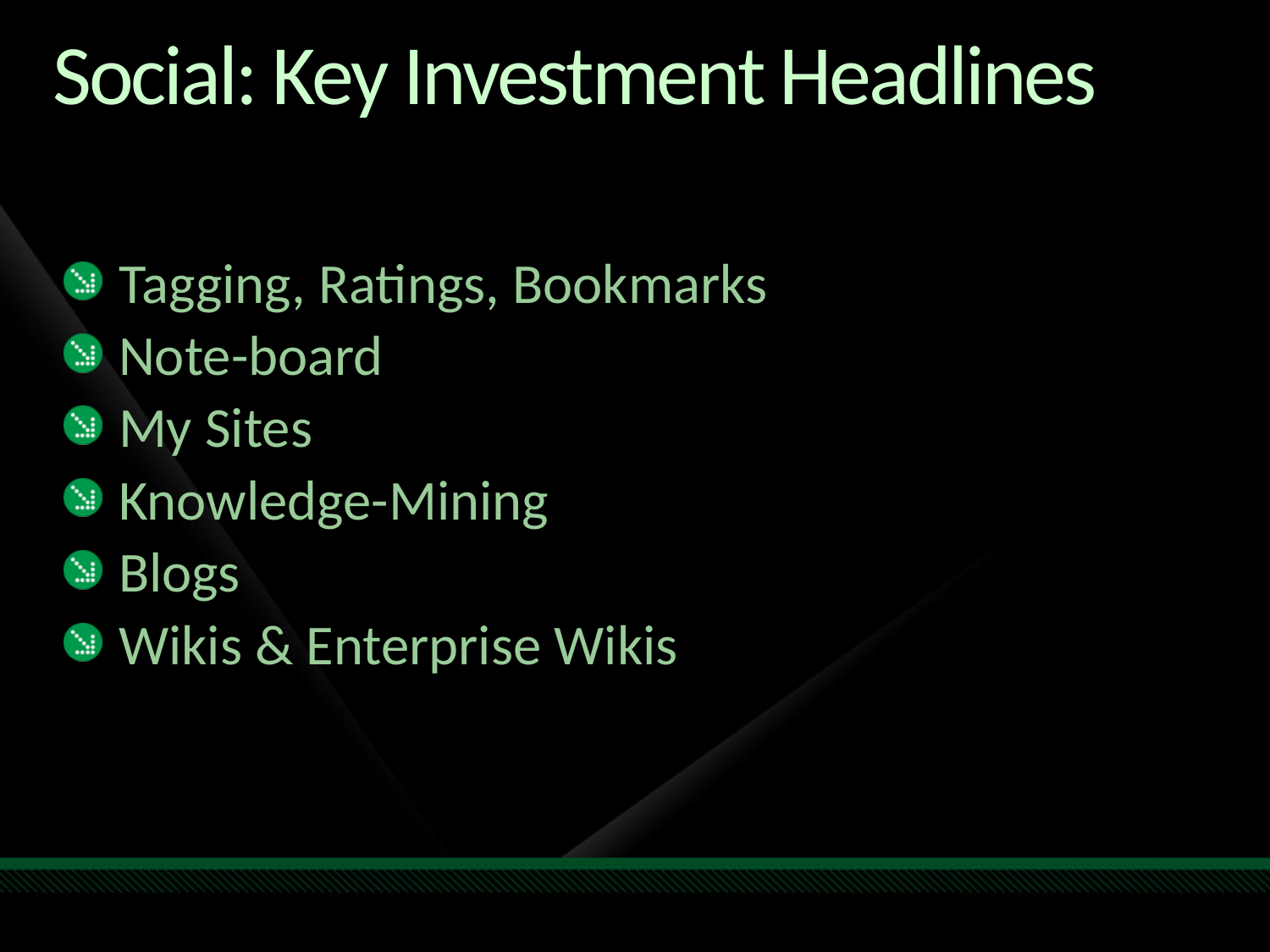

# Social: Key Investment Headlines
Tagging, Ratings, Bookmarks
Note-board
My Sites
Knowledge-Mining
Blogs
Wikis & Enterprise Wikis